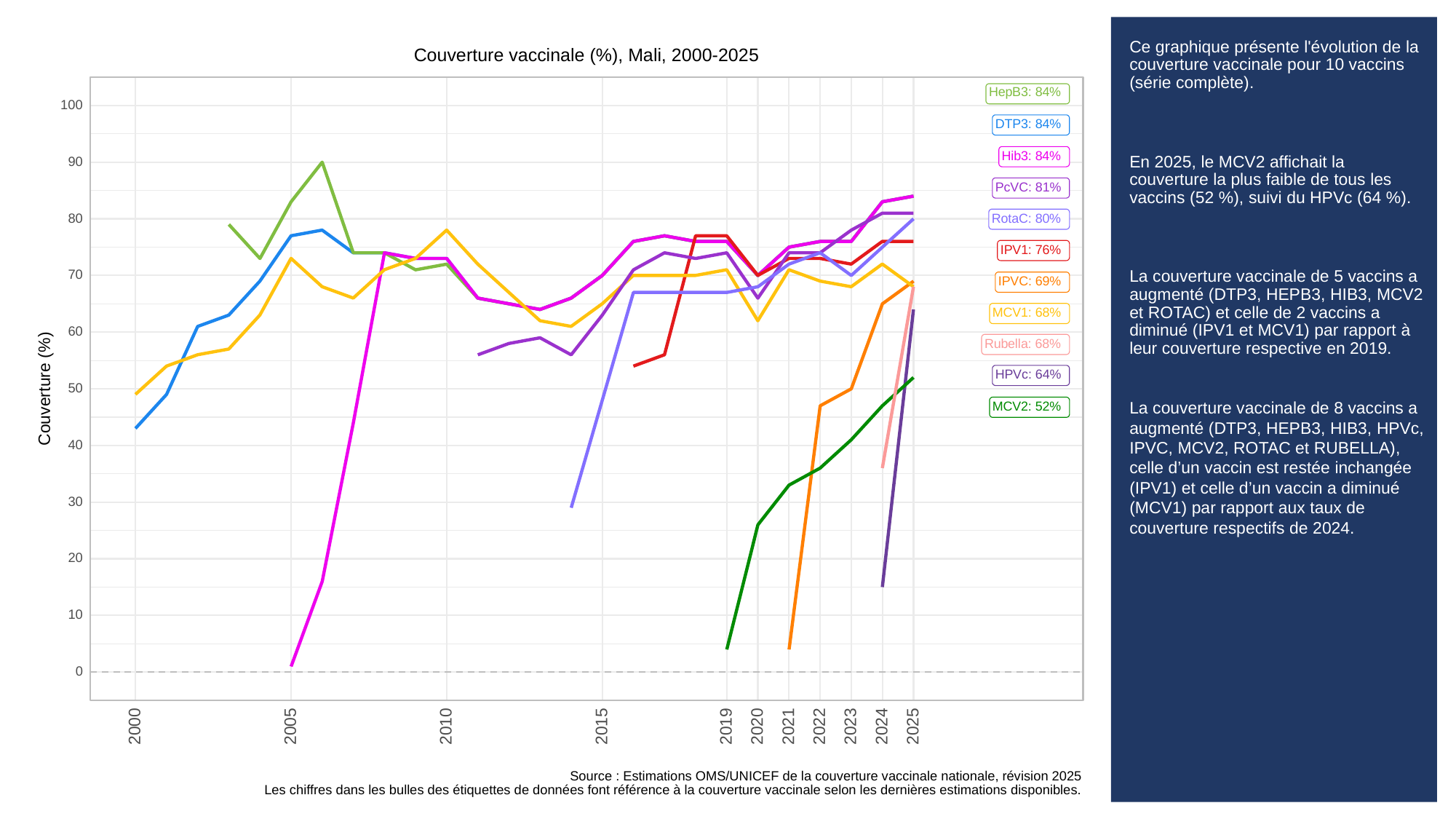

# Ce graphique présente l'évolution de la couverture vaccinale pour 10 vaccins (série complète).

En 2025, le MCV2 affichait la couverture la plus faible de tous les vaccins (52 %), suivi du HPVc (64 %).

La couverture vaccinale de 5 vaccins a augmenté (DTP3, HEPB3, HIB3, MCV2 et ROTAC) et celle de 2 vaccins a diminué (IPV1 et MCV1) par rapport à leur couverture respective en 2019.

La couverture vaccinale de 8 vaccins a augmenté (DTP3, HEPB3, HIB3, HPVc, IPVC, MCV2, ROTAC et RUBELLA), celle d’un vaccin est restée inchangée (IPV1) et celle d’un vaccin a diminué (MCV1) par rapport aux taux de couverture respectifs de 2024.

Couverture vaccinale (%), Mali, 2000-2025

HepB3: 84%

100

DTP3: 84%

Hib3: 84%
90

PcVC: 81%

80
RotaC: 80%

IPV1: 76%

70

IPVC: 69%

MCV1: 68%

60

Rubella: 68%

HPVc: 64%

Couverture (%)
50

MCV2: 52%

40

30

20

10

0

2023
2000
2005
2010
2015
2019
2020
2021
2022
2024
2025
Source : Estimations OMS/UNICEF de la couverture vaccinale nationale, révision 2025
Les chiffres dans les bulles des étiquettes de données font référence à la couverture vaccinale selon les dernières estimations disponibles.